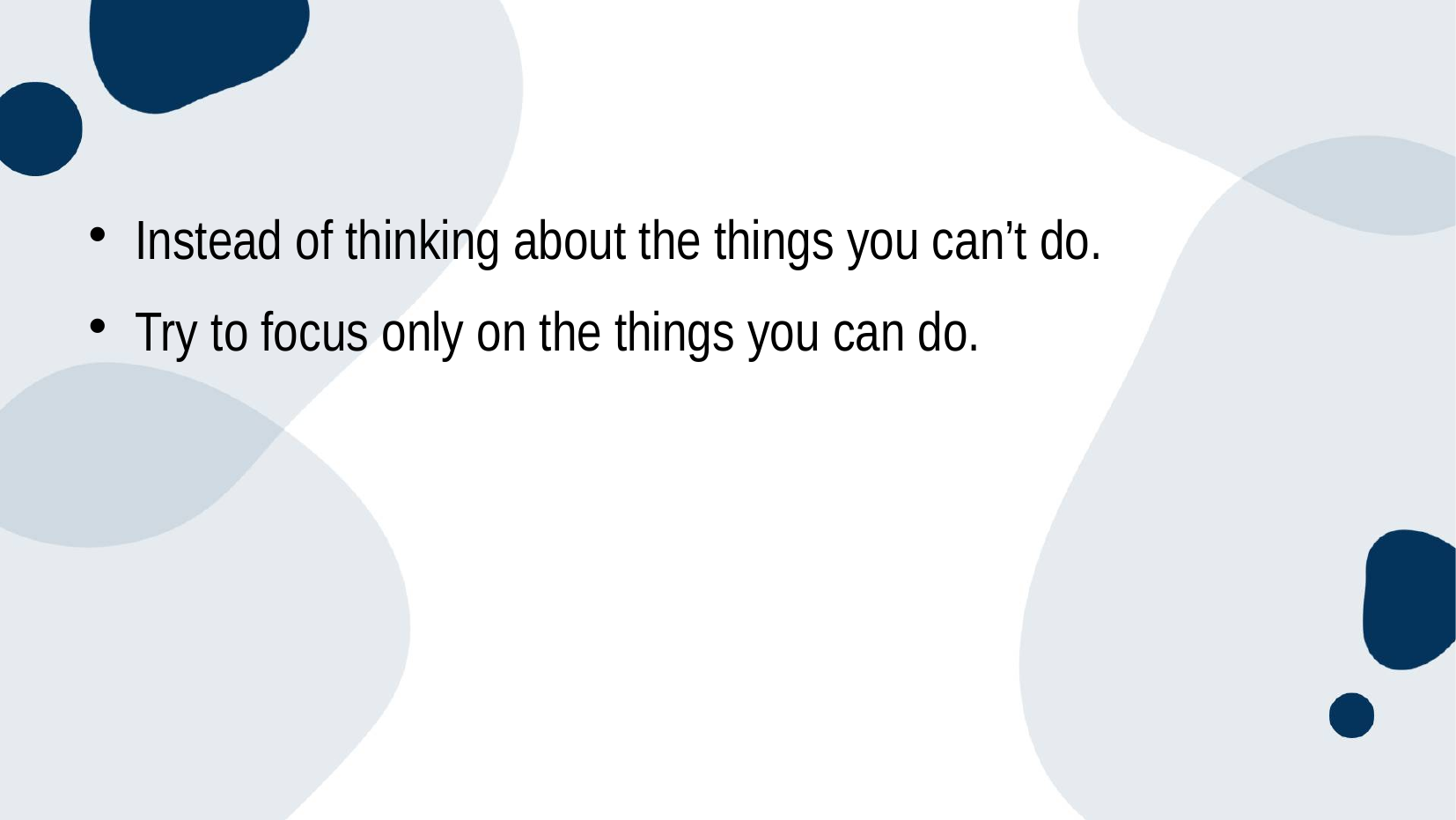

Instead of thinking about the things you can’t do.
Try to focus only on the things you can do.